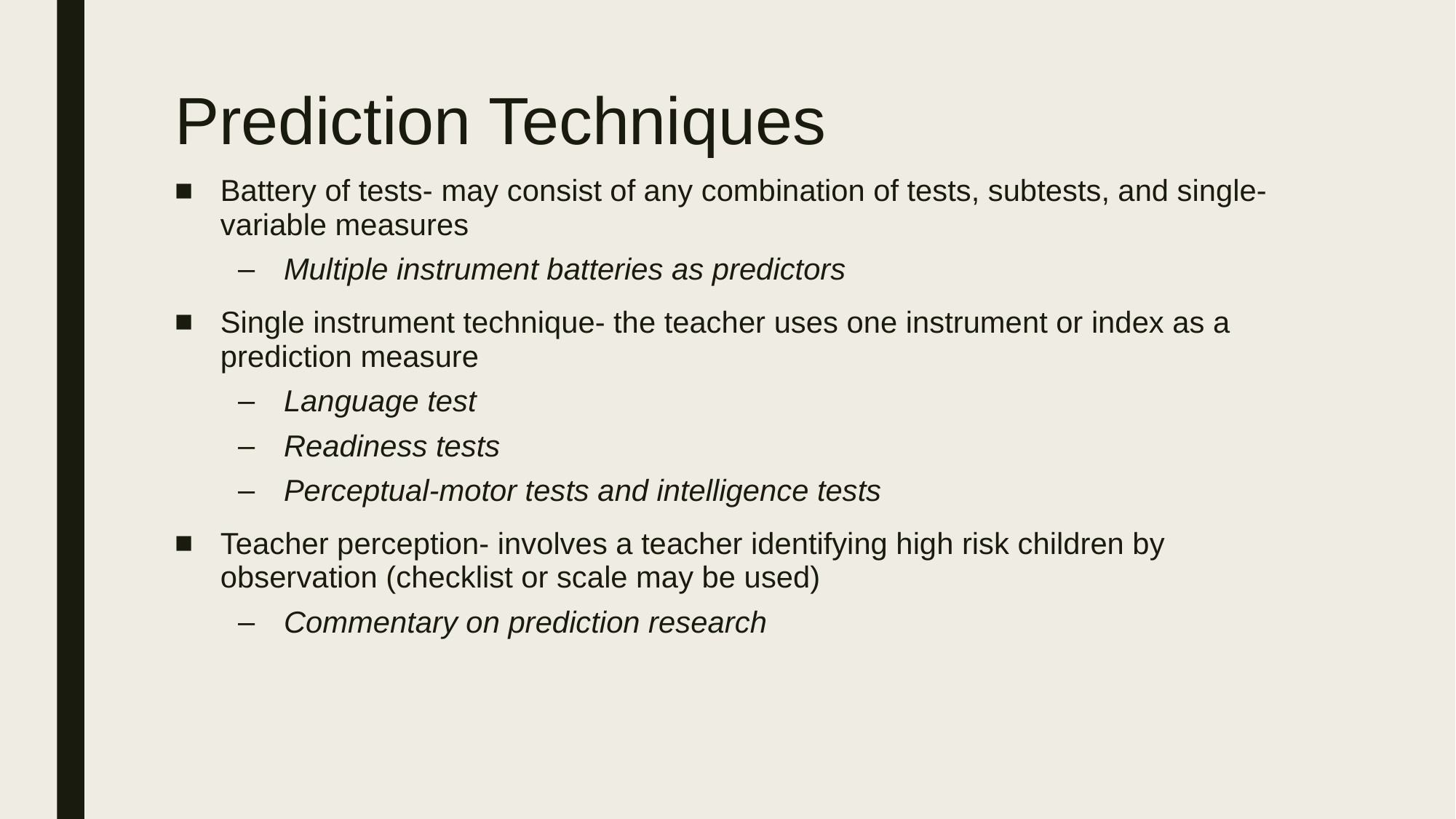

# Prediction Techniques
Battery of tests- may consist of any combination of tests, subtests, and single-variable measures
Multiple instrument batteries as predictors
Single instrument technique- the teacher uses one instrument or index as a prediction measure
Language test
Readiness tests
Perceptual-motor tests and intelligence tests
Teacher perception- involves a teacher identifying high risk children by observation (checklist or scale may be used)
Commentary on prediction research